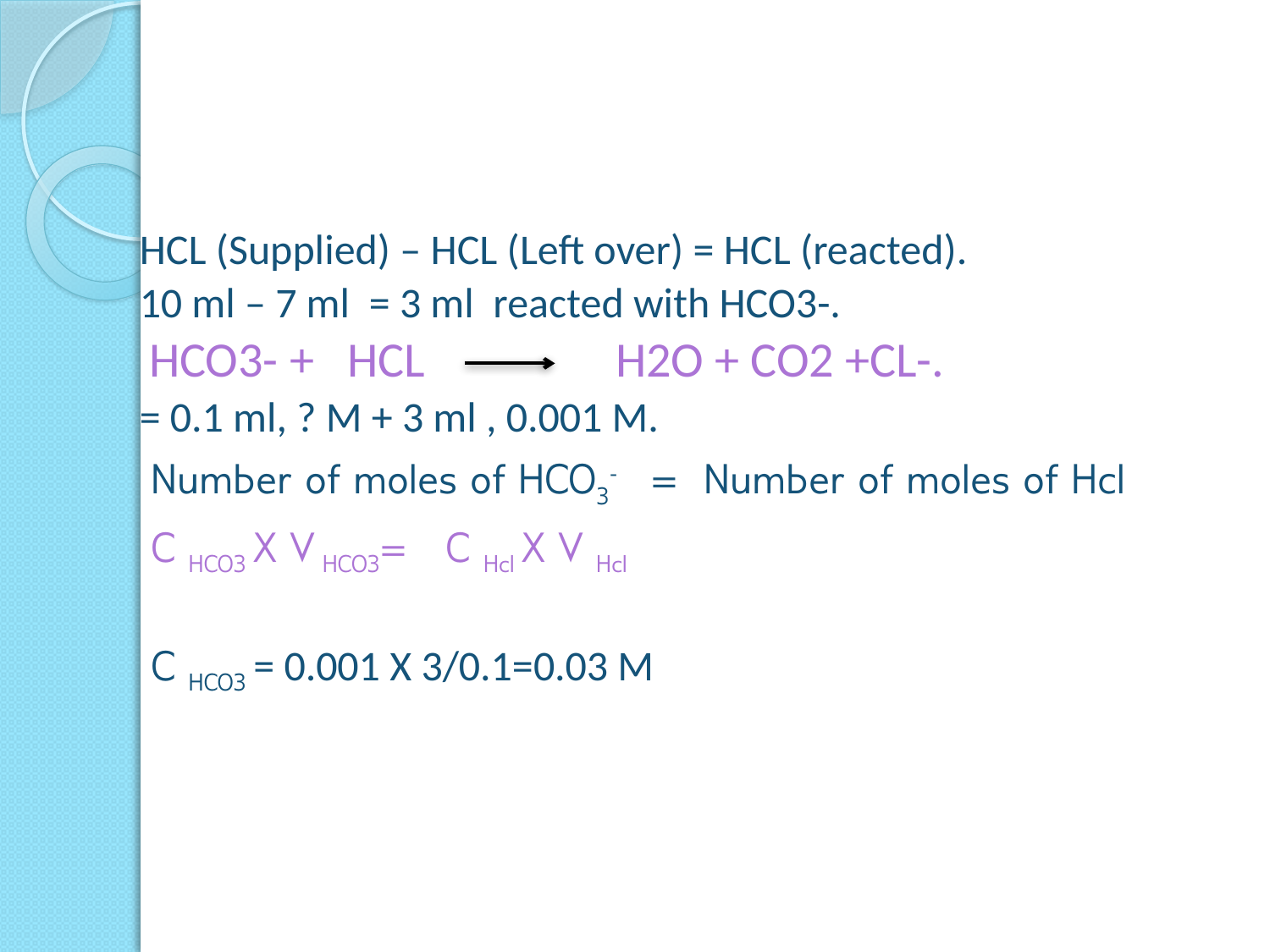

#
HCL (Supplied) – HCL (Left over) = HCL (reacted).
10 ml – 7 ml  = 3 ml  reacted with HCO3-.
 HCO3- +   HCL                 H2O + CO2 +CL-.
= 0.1 ml, ? M + 3 ml , 0.001 M.
Number of moles of HCO3-   =  Number of moles of Hcl
C HCO3 X V HCO3=   C Hcl X V Hcl

C HCO3 = 0.001 X 3/0.1=0.03 M